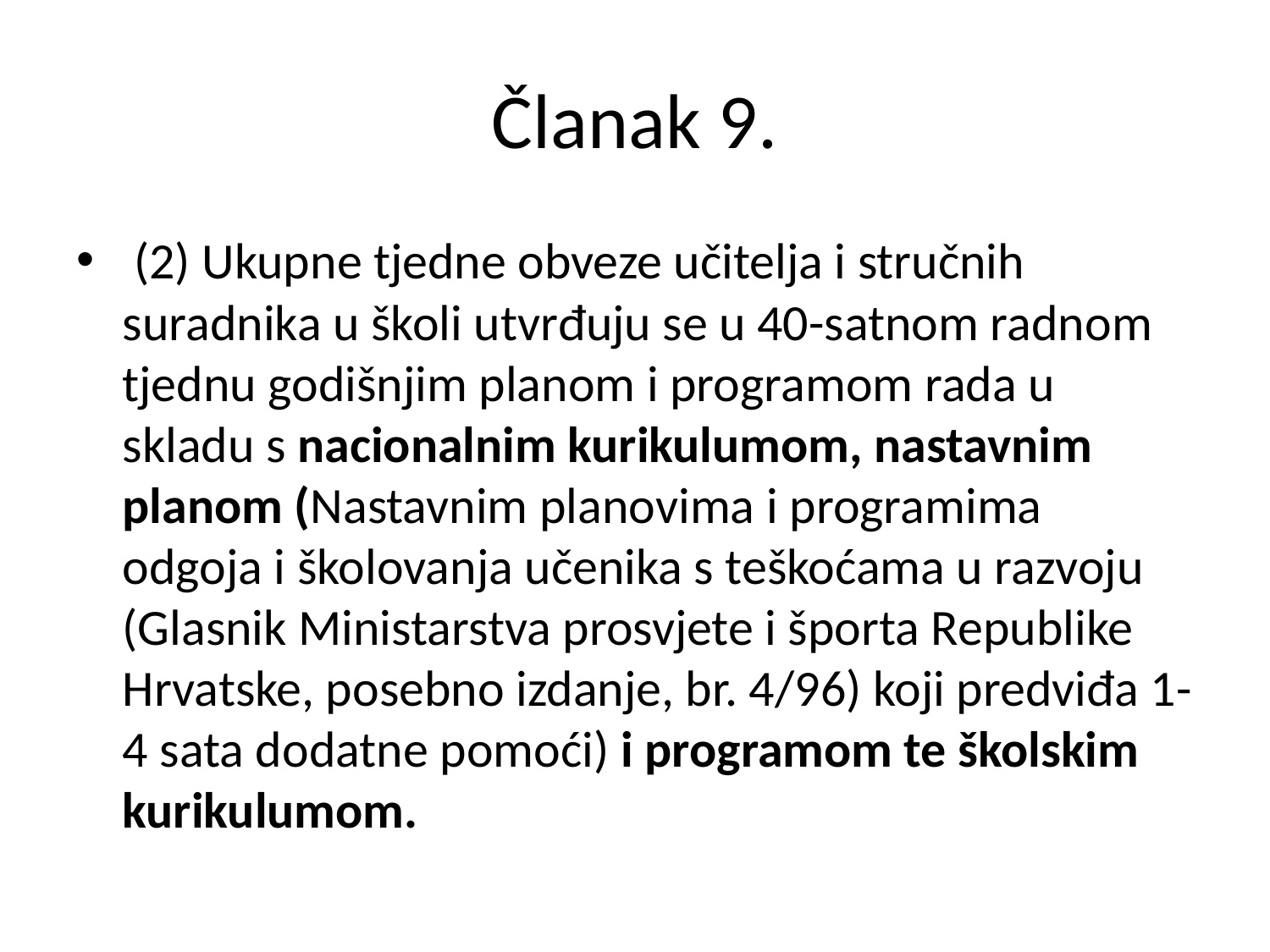

# Članak 9.
 (2) Ukupne tjedne obveze učitelja i stručnih suradnika u školi utvrđuju se u 40-satnom radnom tjednu godišnjim planom i programom rada u skladu s nacionalnim kurikulumom, nastavnim planom (Nastavnim planovima i programima odgoja i školovanja učenika s teškoćama u razvoju (Glasnik Ministarstva prosvjete i športa Republike Hrvatske, posebno izdanje, br. 4/96) koji predviđa 1-4 sata dodatne pomoći) i programom te školskim kurikulumom.